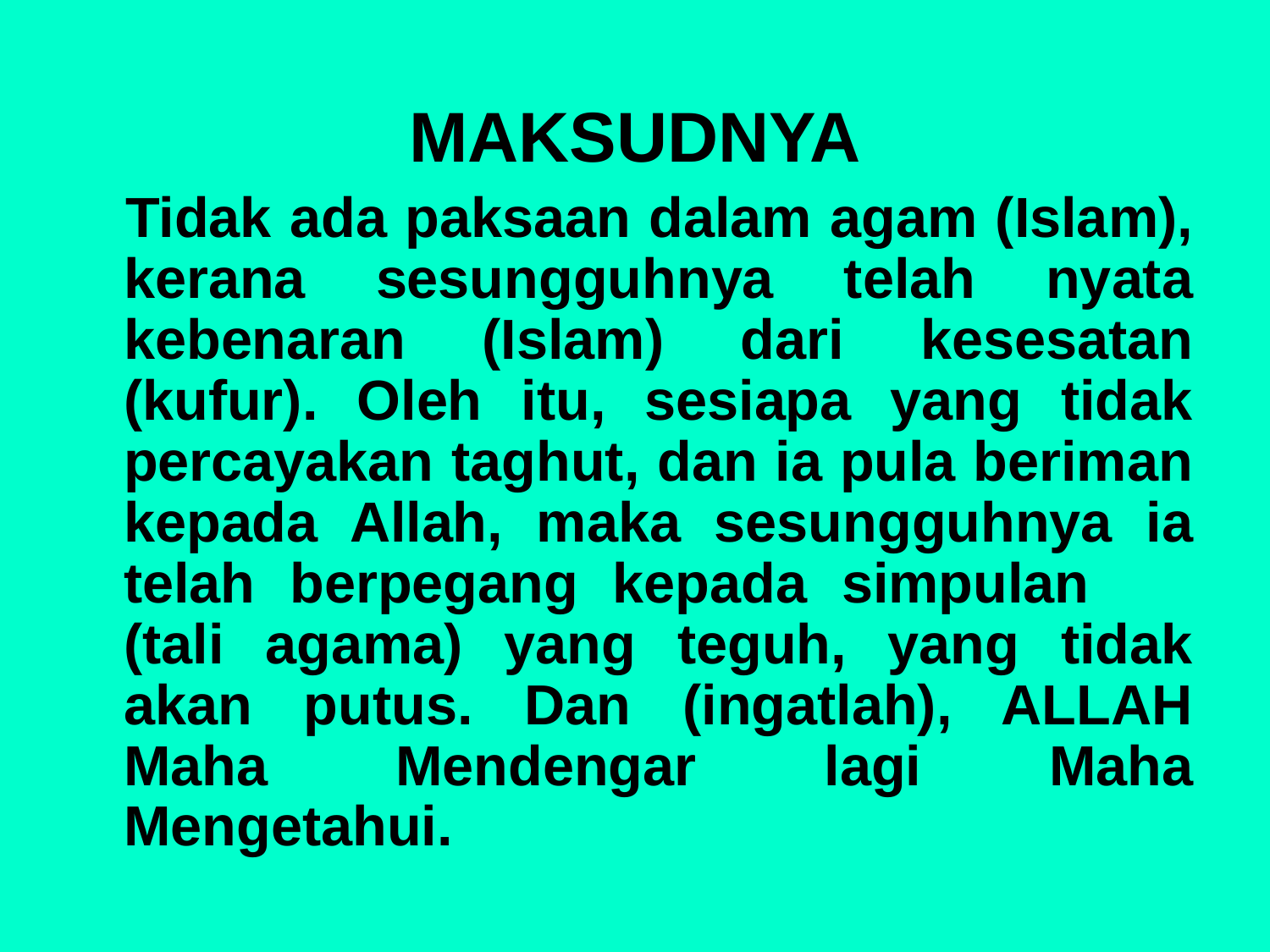

MAKSUDNYA
   Tidak ada paksaan dalam agam (Islam), kerana sesungguhnya telah nyata kebenaran (Islam) dari kesesatan (kufur). Oleh itu, sesiapa yang tidak percayakan taghut, dan ia pula beriman kepada Allah, maka sesungguhnya ia telah berpegang kepada simpulan    (tali agama) yang teguh, yang tidak akan putus. Dan (ingatlah), ALLAH Maha Mendengar lagi Maha Mengetahui.